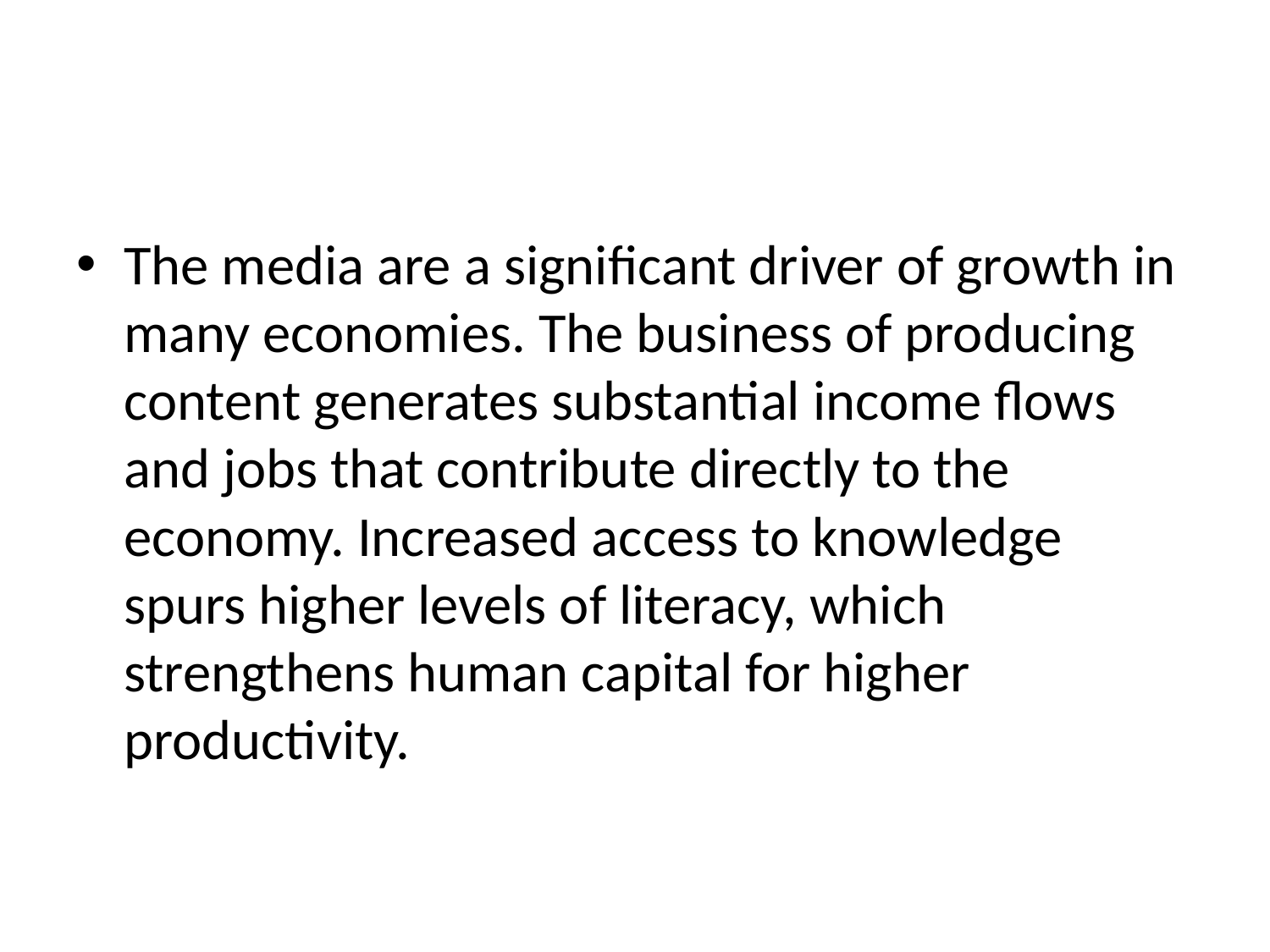

#
The media are a significant driver of growth in many economies. The business of producing content generates substantial income flows and jobs that contribute directly to the economy. Increased access to knowledge spurs higher levels of literacy, which strengthens human capital for higher productivity.